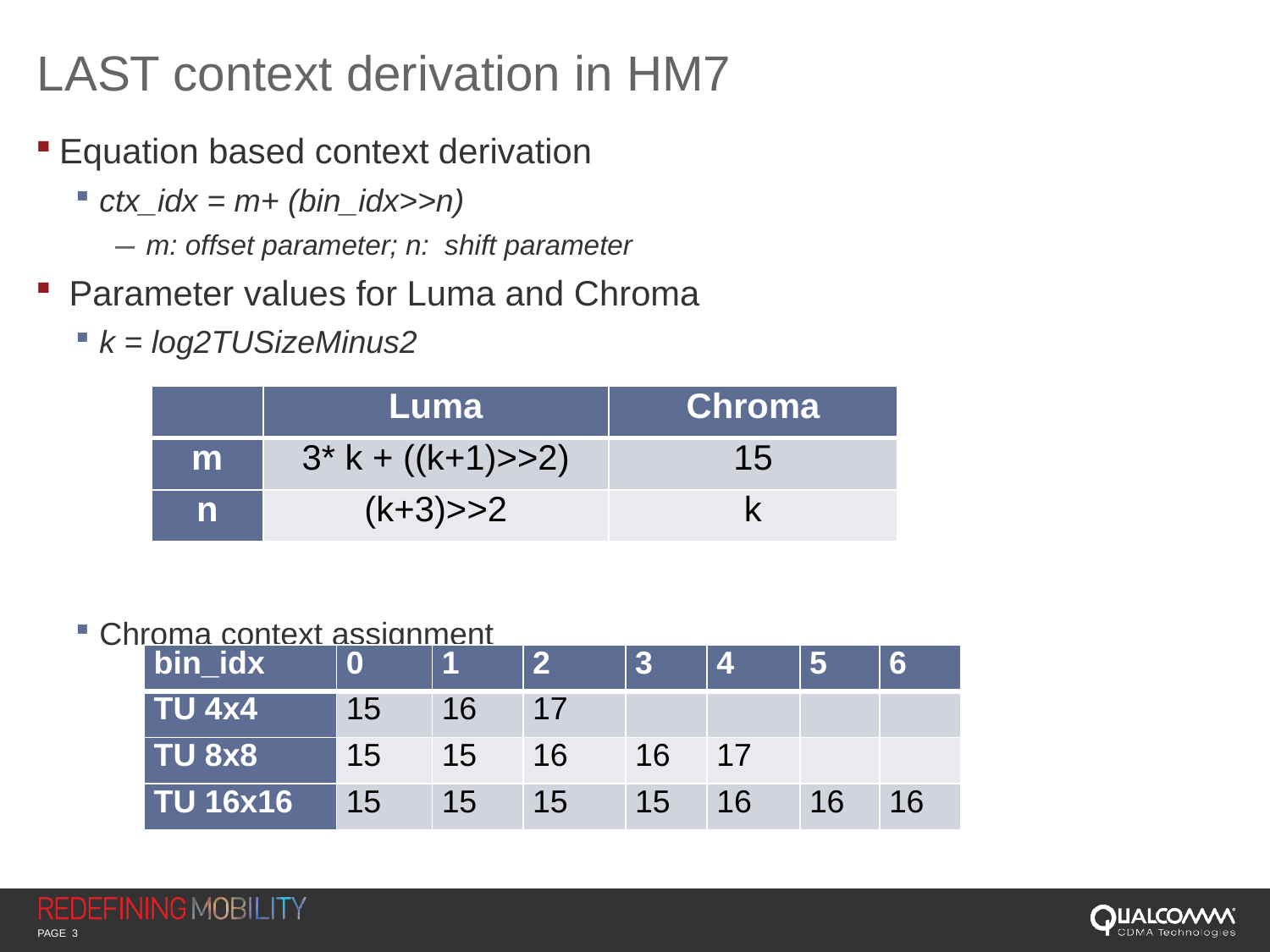

# LAST context derivation in HM7
Equation based context derivation
ctx_idx = m+ (bin_idx>>n)
m: offset parameter; n:  shift parameter
 Parameter values for Luma and Chroma
k = log2TUSizeMinus2

Chroma context assignment
|  | Luma | Chroma |
| --- | --- | --- |
| m | 3\* k + ((k+1)>>2) | 15 |
| n | (k+3)>>2 | k |
| bin\_idx | 0 | 1 | 2 | 3 | 4 | 5 | 6 |
| --- | --- | --- | --- | --- | --- | --- | --- |
| TU 4x4 | 15 | 16 | 17 |  |  |  |  |
| TU 8x8 | 15 | 15 | 16 | 16 | 17 |  |  |
| TU 16x16 | 15 | 15 | 15 | 15 | 16 | 16 | 16 |